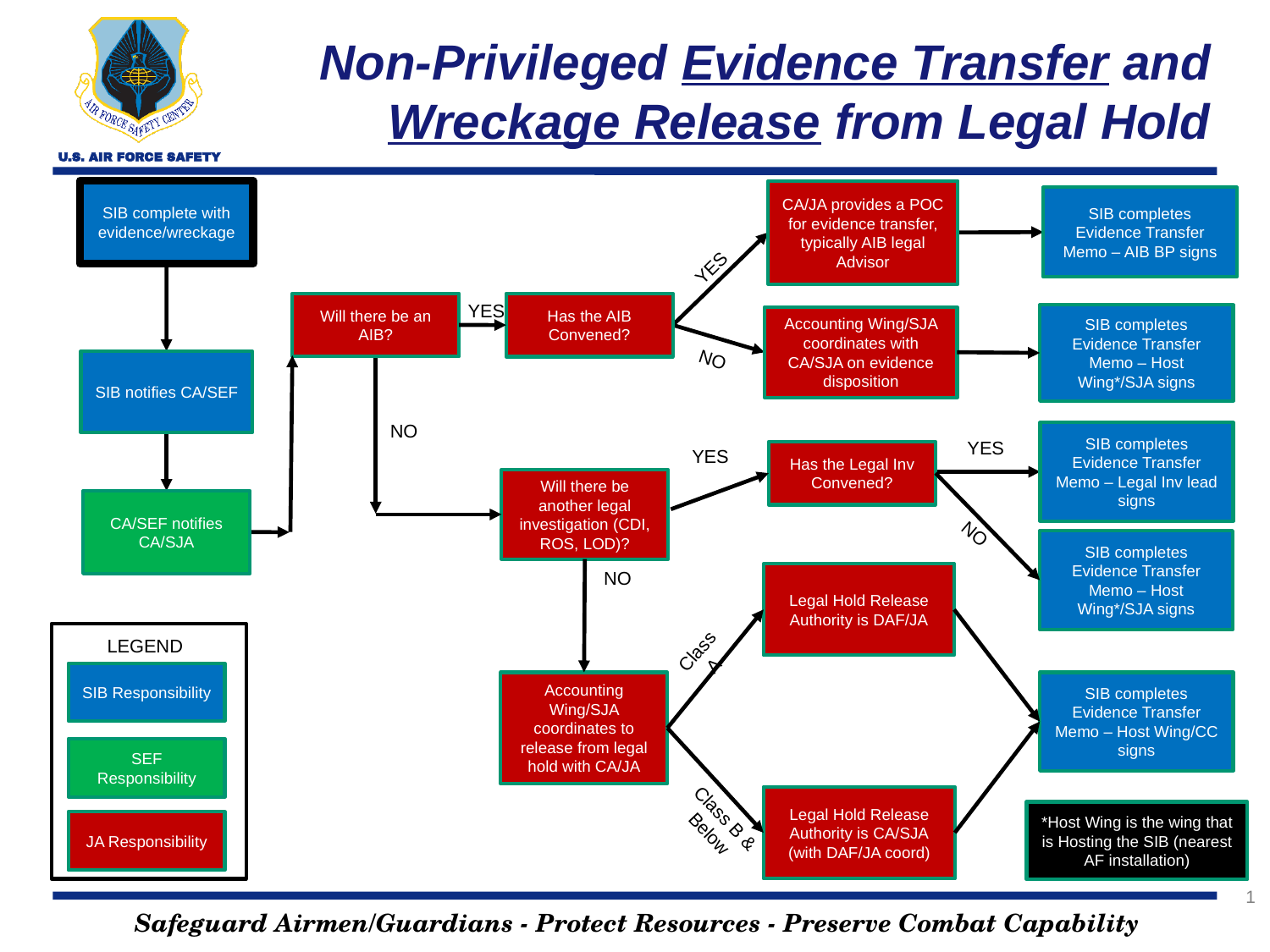

# Non-Privileged Evidence Transfer and Wreckage Release from Legal Hold
SIB complete with evidence/wreckage
CA/JA provides a POC for evidence transfer, typically AIB legal Advisor
SIB completes Evidence Transfer Memo – AIB BP signs
YES
YES
Will there be an AIB?
Has the AIB Convened?
SIB completes Evidence Transfer Memo – Host Wing*/SJA signs
Accounting Wing/SJA coordinates with CA/SJA on evidence disposition
NO
SIB notifies CA/SEF
NO
SIB completes Evidence Transfer Memo – Legal Inv lead signs
YES
YES
Has the Legal Inv Convened?
Will there be another legal investigation (CDI, ROS, LOD)?
CA/SEF notifies CA/SJA
NO
SIB completes Evidence Transfer Memo – Host Wing*/SJA signs
NO
Legal Hold Release Authority is DAF/JA
Class A

LEGEND
SIB Responsibility
Accounting Wing/SJA coordinates to release from legal hold with CA/JA
SIB completes Evidence Transfer Memo – Host Wing/CC signs
SEF Responsibility
Class B & Below
Legal Hold Release Authority is CA/SJA
(with DAF/JA coord)
*Host Wing is the wing that is Hosting the SIB (nearest AF installation)
JA Responsibility
1